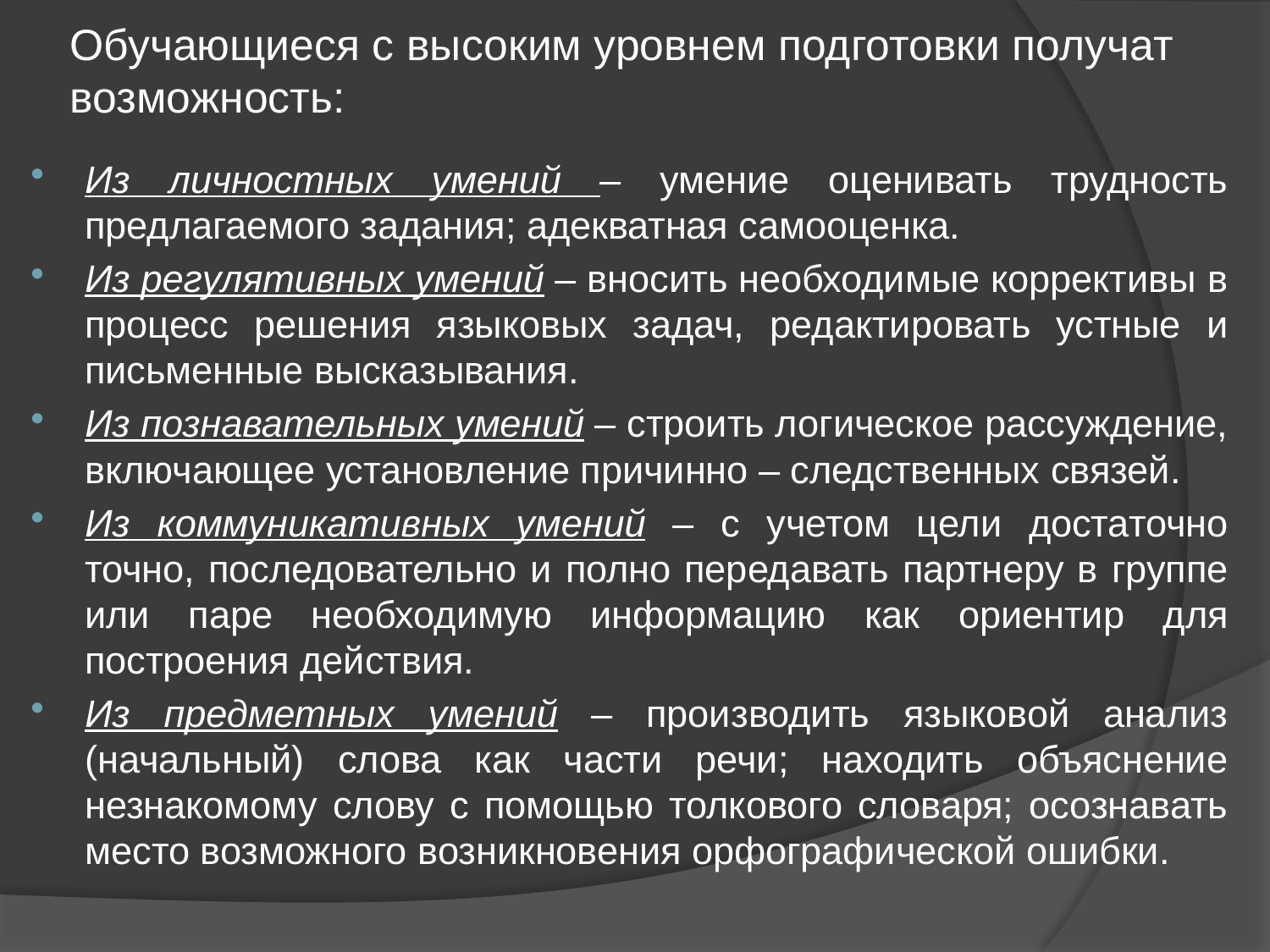

# Обучающиеся с высоким уровнем подготовки получат возможность:
Из личностных умений – умение оценивать трудность предлагаемого задания; адекватная самооценка.
Из регулятивных умений – вносить необходимые коррективы в процесс решения языковых задач, редактировать устные и письменные высказывания.
Из познавательных умений – строить логическое рассуждение, включающее установление причинно – следственных связей.
Из коммуникативных умений – с учетом цели достаточно точно, последовательно и полно передавать партнеру в группе или паре необходимую информацию как ориентир для построения действия.
Из предметных умений – производить языковой анализ (начальный) слова как части речи; находить объяснение незнакомому слову с помощью толкового словаря; осознавать место возможного возникновения орфографической ошибки.